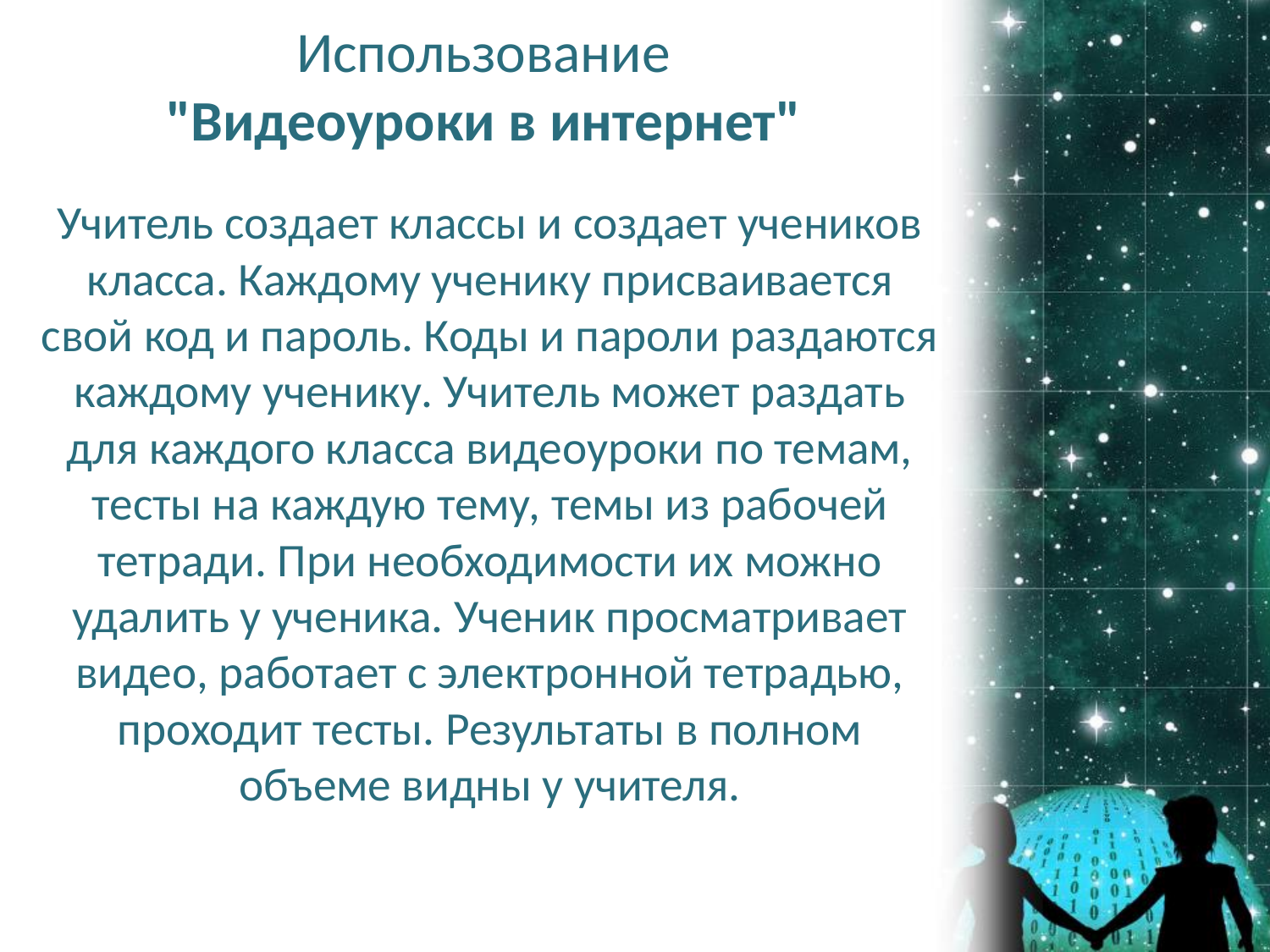

# Использование "Видеоуроки в интернет"
Учитель создает классы и создает учеников класса. Каждому ученику присваивается свой код и пароль. Коды и пароли раздаются каждому ученику. Учитель может раздать для каждого класса видеоуроки по темам, тесты на каждую тему, темы из рабочей тетради. При необходимости их можно удалить у ученика. Ученик просматривает видео, работает с электронной тетрадью, проходит тесты. Результаты в полном объеме видны у учителя.